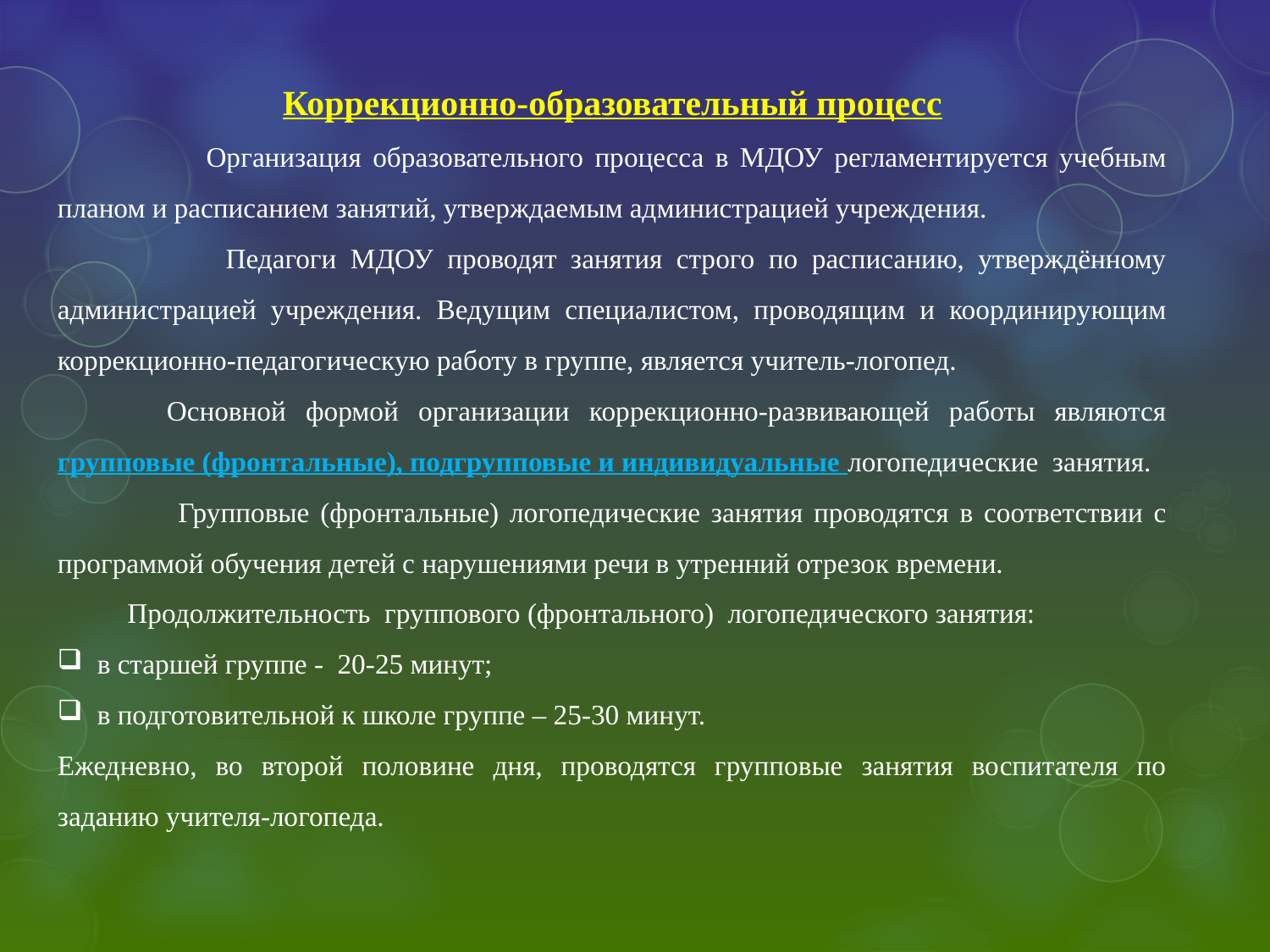

Коррекционно-образовательный процесс
             Организация образовательного процесса в МДОУ регламентируется учебным планом и расписанием занятий, утверждаемым администрацией учреждения.
            Педагоги МДОУ проводят занятия строго по расписанию, утверждённому администрацией учреждения. Ведущим специалистом, проводящим и координирующим коррекционно-педагогическую работу в группе, является учитель-логопед.
           Основной  формой  организации  коррекционно-развивающей  работы  являются групповые (фронтальные), подгрупповые и индивидуальные логопедические  занятия.
           Групповые (фронтальные) логопедические занятия проводятся в соответствии с программой обучения детей с нарушениями речи в утренний отрезок времени.
          Продолжительность  группового (фронтального)  логопедического занятия:
в старшей группе -  20-25 минут;
в подготовительной к школе группе – 25-30 минут.
Ежедневно, во второй половине дня, проводятся групповые занятия воспитателя по заданию учителя-логопеда.